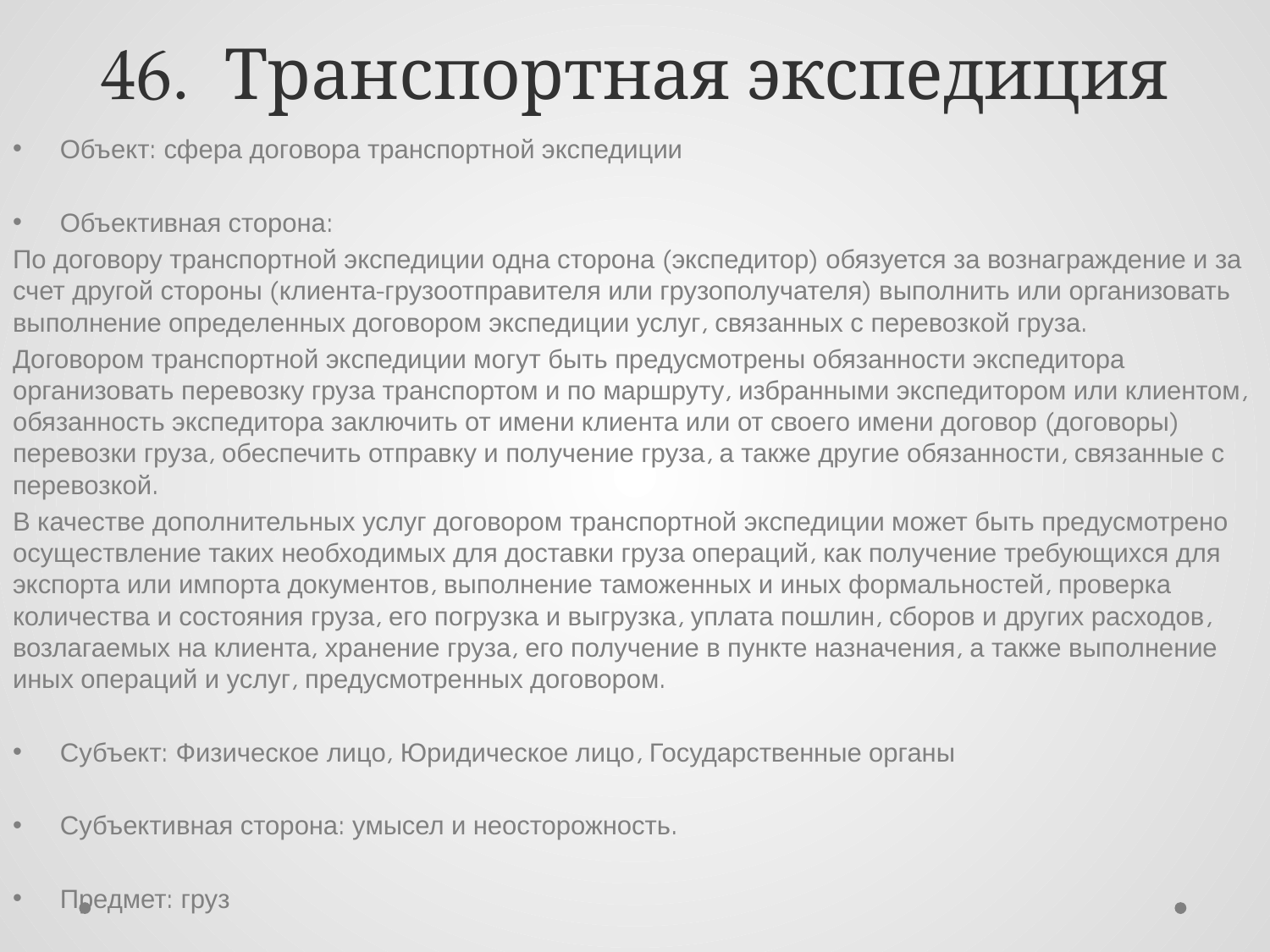

# 46.  Транспортная экспедиция
Объект: сфера договора транспортной экспедиции

Объективная сторона:
По договору транспортной экспедиции одна сторона (экспедитор) обязуется за вознаграждение и за счет другой стороны (клиента-грузоотправителя или грузополучателя) выполнить или организовать выполнение определенных договором экспедиции услуг, связанных с перевозкой груза.
Договором транспортной экспедиции могут быть предусмотрены обязанности экспедитора организовать перевозку груза транспортом и по маршруту, избранными экспедитором или клиентом, обязанность экспедитора заключить от имени клиента или от своего имени договор (договоры) перевозки груза, обеспечить отправку и получение груза, а также другие обязанности, связанные с перевозкой.
В качестве дополнительных услуг договором транспортной экспедиции может быть предусмотрено осуществление таких необходимых для доставки груза операций, как получение требующихся для экспорта или импорта документов, выполнение таможенных и иных формальностей, проверка количества и состояния груза, его погрузка и выгрузка, уплата пошлин, сборов и других расходов, возлагаемых на клиента, хранение груза, его получение в пункте назначения, а также выполнение иных операций и услуг, предусмотренных договором.

Субъект: Физическое лицо, Юридическое лицо, Государственные органы

Субъективная сторона: умысел и неосторожность.

Предмет: груз